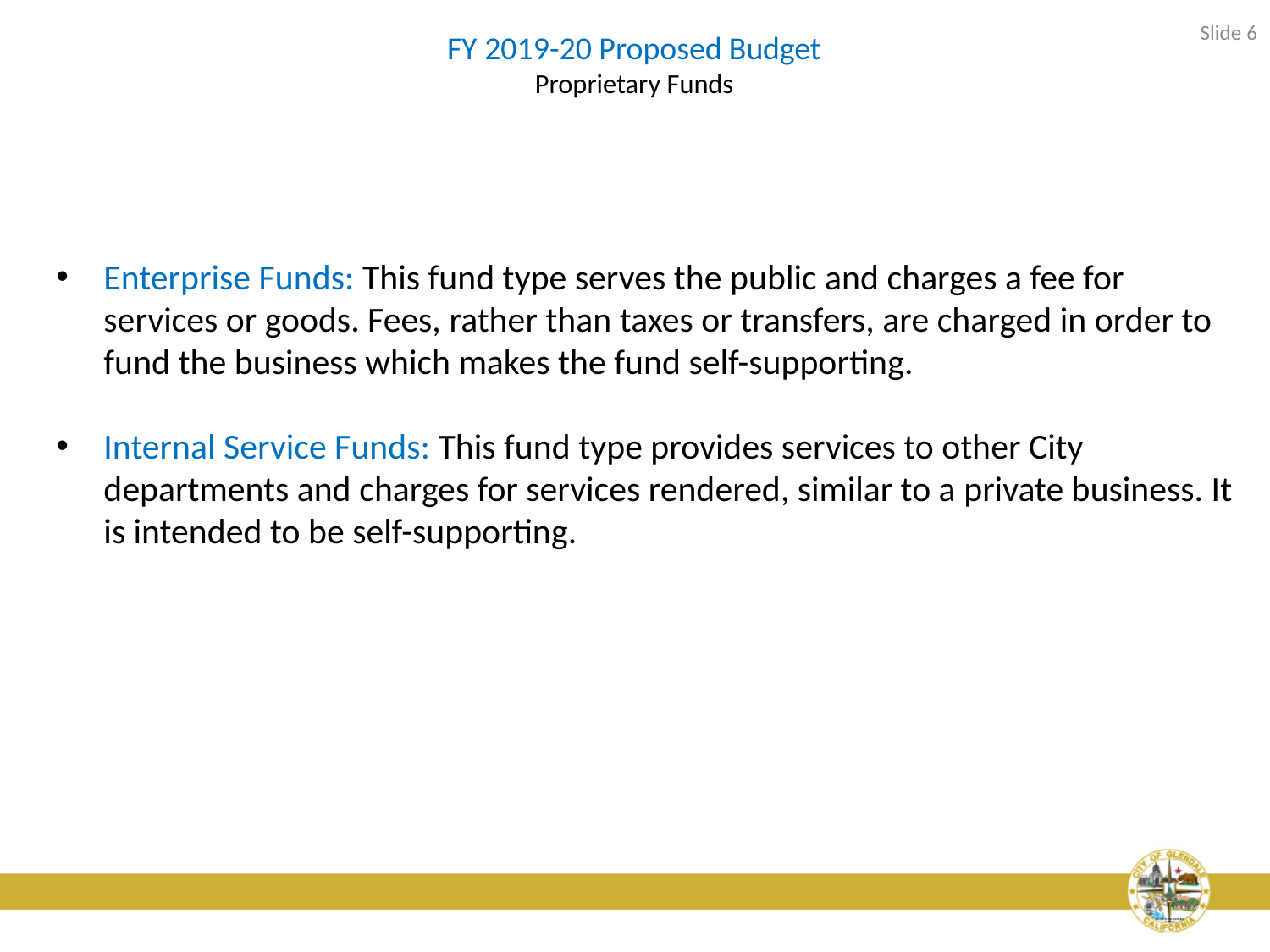

Slide 6
# FY 2019-20 Proposed Budget Proprietary Funds
Enterprise Funds: This fund type serves the public and charges a fee for services or goods. Fees, rather than taxes or transfers, are charged in order to fund the business which makes the fund self-supporting.

Internal Service Funds: This fund type provides services to other City departments and charges for services rendered, similar to a private business. It is intended to be self-supporting.